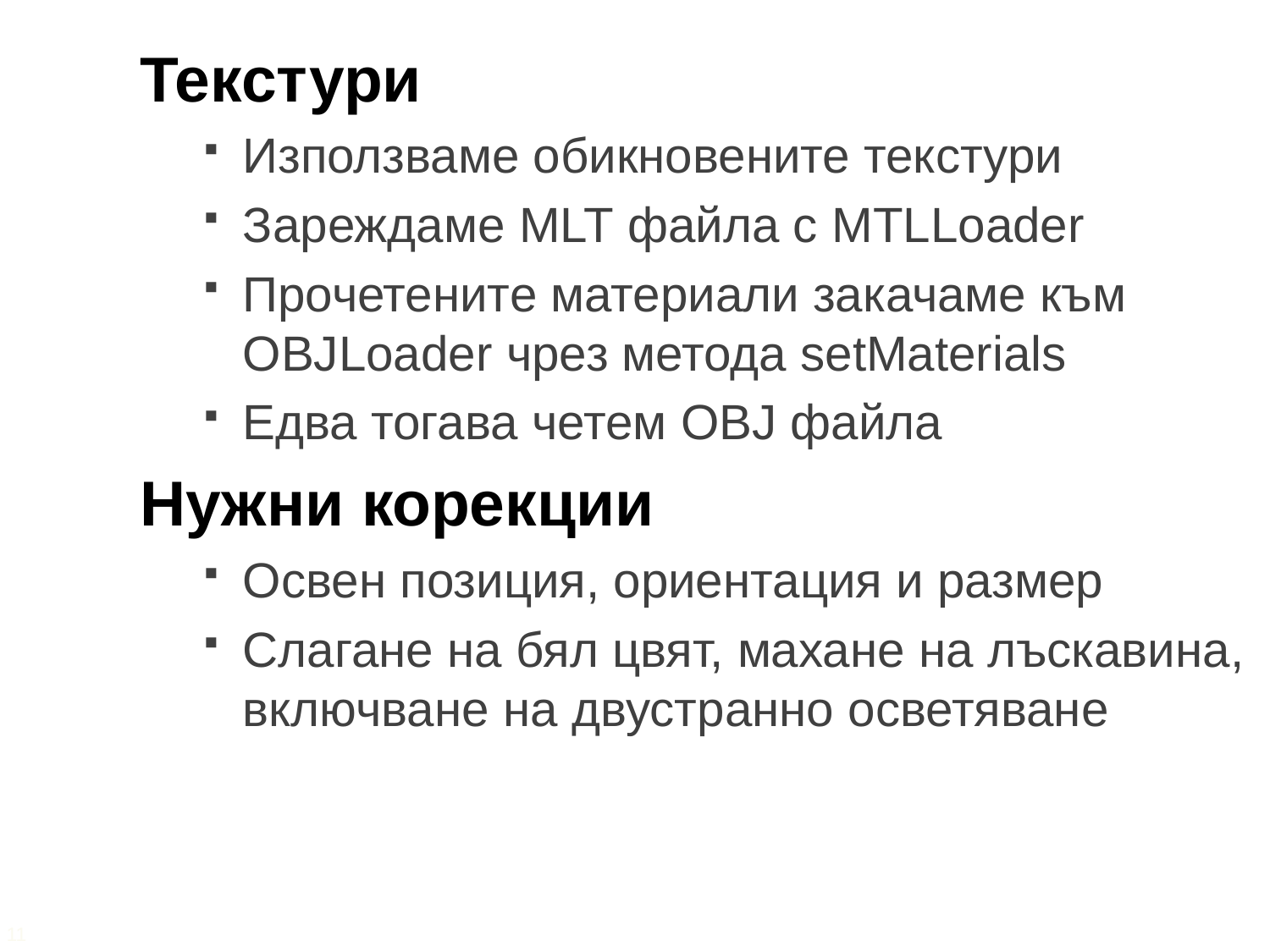

Текстури
Използваме обикновените текстури
Зареждаме MLT файла с MTLLoader
Прочетените материали закачаме към OBJLoader чрез метода setMaterials
Едва тогава четем OBJ файла
Нужни корекции
Освен позиция, ориентация и размер
Слагане на бял цвят, махане на лъскавина, включване на двустранно осветяване